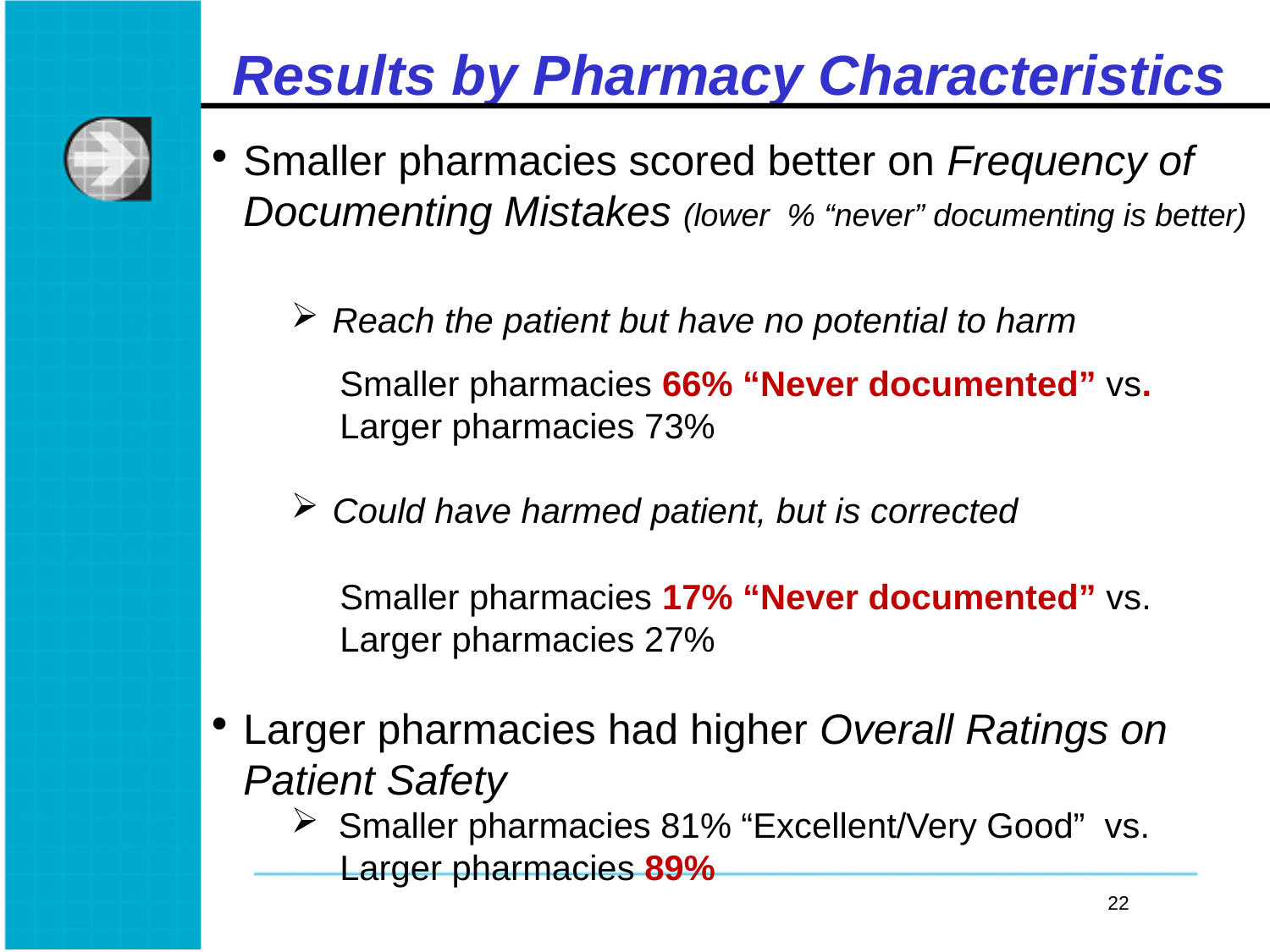

# Results by Pharmacy Characteristics

Smaller pharmacies scored better on Frequency of Documenting Mistakes (lower  % “never” documenting is better)

 Reach the patient but have no potential to harm

     Smaller pharmacies 66% “Never documented” vs.
     Larger pharmacies 73%

 Could have harmed patient, but is corrected

     Smaller pharmacies 17% “Never documented” vs.
     Larger pharmacies 27%

Larger pharmacies had higher Overall Ratings on Patient Safety
Smaller pharmacies 81% “Excellent/Very Good”  vs.
     Larger pharmacies 89%